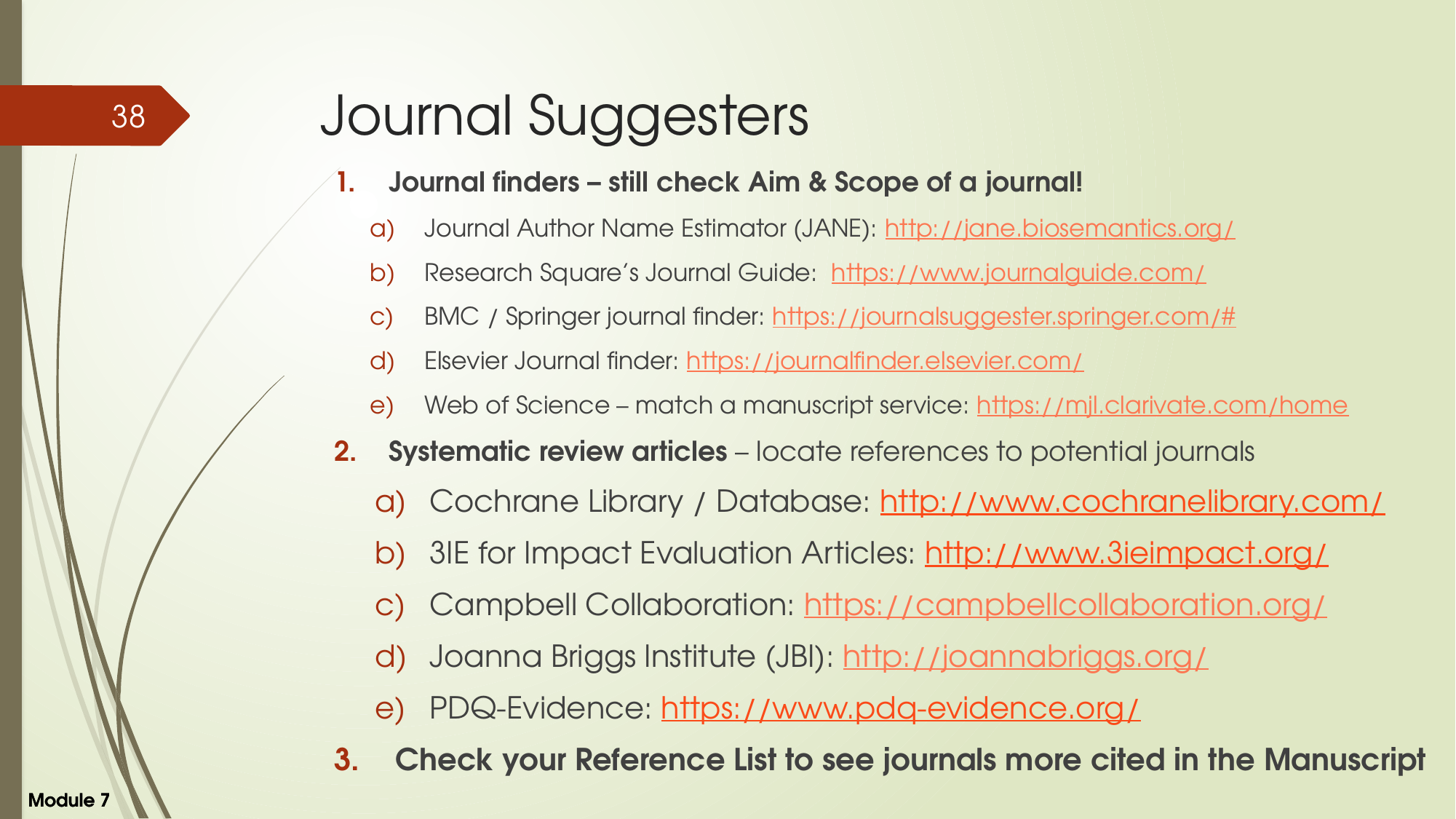

# Journal Suggesters
38
Journal finders – still check Aim & Scope of a journal!
Journal Author Name Estimator (JANE): http://jane.biosemantics.org/
Research Square’s Journal Guide:  https://www.journalguide.com/
BMC / Springer journal finder: https://journalsuggester.springer.com/#
Elsevier Journal finder: https://journalfinder.elsevier.com/
Web of Science – match a manuscript service: https://mjl.clarivate.com/home
Systematic review articles – locate references to potential journals
Cochrane Library / Database: http://www.cochranelibrary.com/
3IE for Impact Evaluation Articles: http://www.3ieimpact.org/
Campbell Collaboration: https://campbellcollaboration.org/
Joanna Briggs Institute (JBI): http://joannabriggs.org/
PDQ-Evidence: https://www.pdq-evidence.org/
Check your Reference List to see journals more cited in the Manuscript